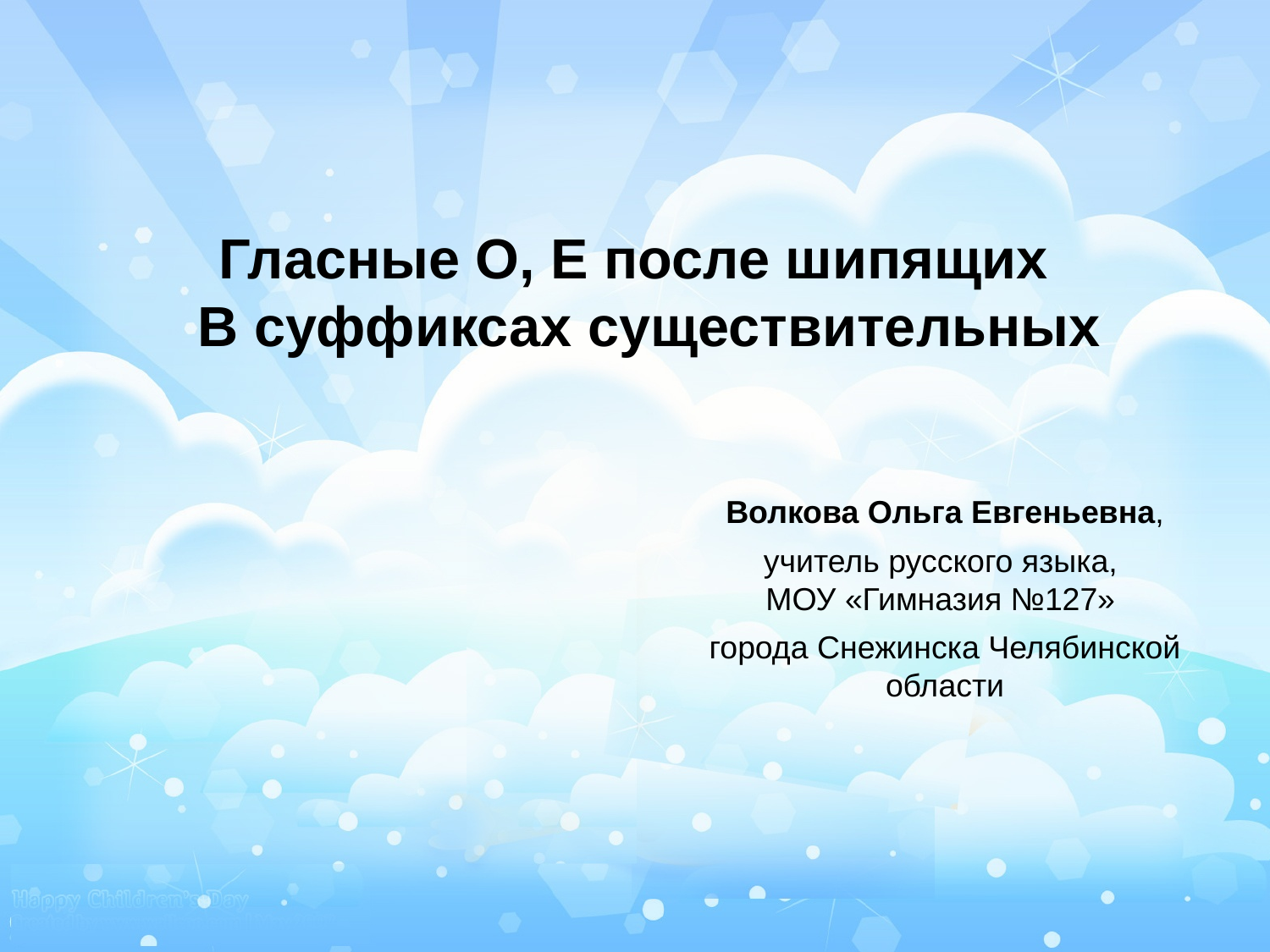

Гласные О, Е после шипящих
В суффиксах существительных
Волкова Ольга Евгеньевна,
учитель русского языка,
МОУ «Гимназия №127»
города Снежинска Челябинской области